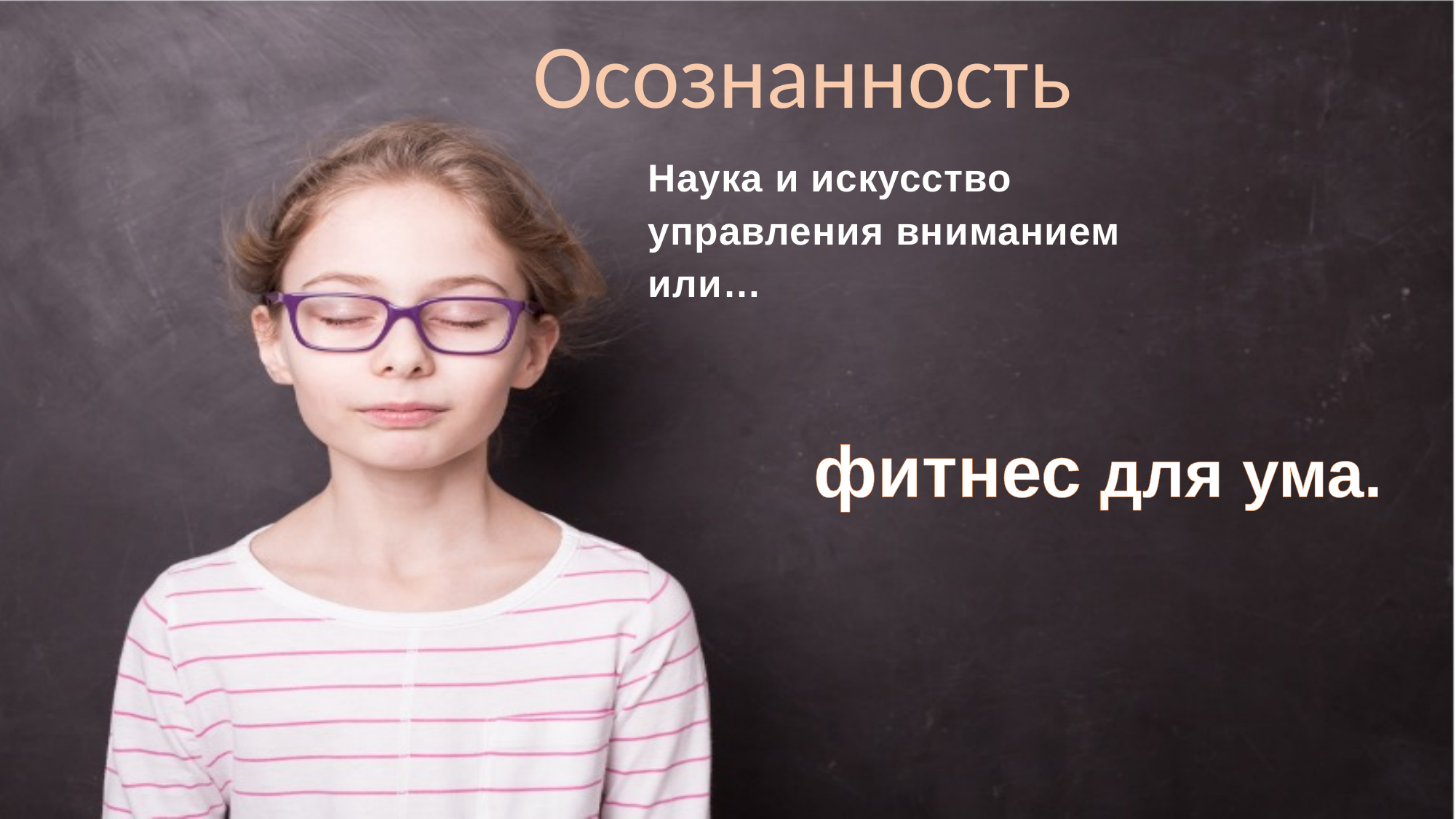

# Осознанность
Наука и искусство
управления вниманием
или…
фитнес для ума.